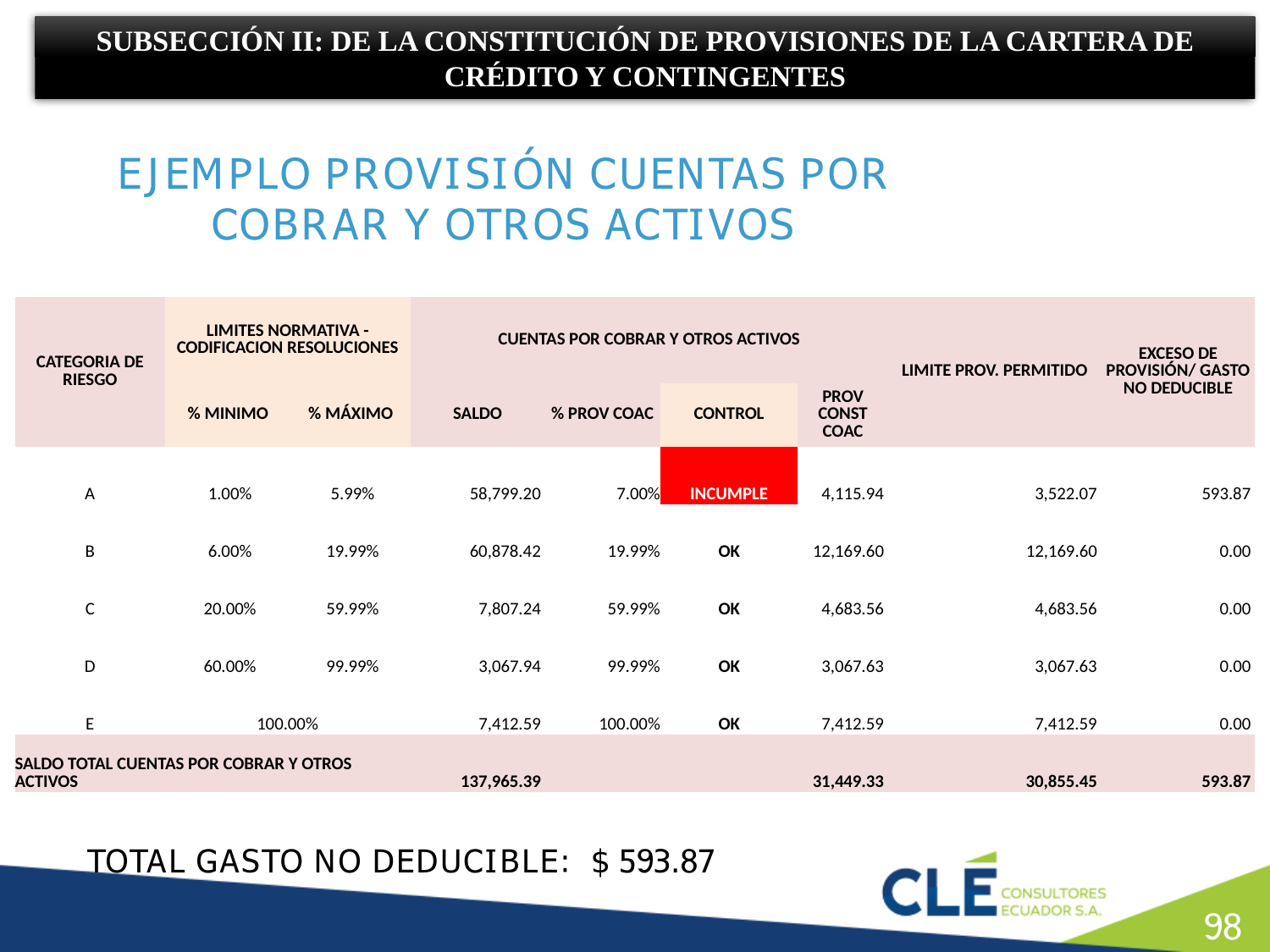

SUBSECCIÓN II: DE LA CONSTITUCIÓN DE PROVISIONES DE LA CARTERA DE CRÉDITO Y CONTINGENTES
EJEMPLO PROVISIÓN CUENTAS POR COBRAR Y OTROS ACTIVOS
| CATEGORIA DE RIESGO | LIMITES NORMATIVA - CODIFICACION RESOLUCIONES |  |  | CUENTAS POR COBRAR Y OTROS ACTIVOS |  |  |  | LIMITE PROV. PERMITIDO | EXCESO DE PROVISIÓN/ GASTO NO DEDUCIBLE |
| --- | --- | --- | --- | --- | --- | --- | --- | --- | --- |
|  | % MINIMO | % MÁXIMO | % MÁXIMO | SALDO | % PROV COAC | CONTROL | PROV CONST COAC |  |  |
| A | 1.00% | 5.99% | 5.99% | 58,799.20 | 7.00% | INCUMPLE | 4,115.94 | 3,522.07 | 593.87 |
| B | 6.00% | 19.99% | 19.99% | 60,878.42 | 19.99% | OK | 12,169.60 | 12,169.60 | 0.00 |
| C | 20.00% | 59.99% | 59.99% | 7,807.24 | 59.99% | OK | 4,683.56 | 4,683.56 | 0.00 |
| D | 60.00% | 99.99% | 99.99% | 3,067.94 | 99.99% | OK | 3,067.63 | 3,067.63 | 0.00 |
| E | 100.00% |  |  | 7,412.59 | 100.00% | OK | 7,412.59 | 7,412.59 | 0.00 |
| SALDO TOTAL CUENTAS POR COBRAR Y OTROS ACTIVOS |  |  |  | 137,965.39 |  |  | 31,449.33 | 30,855.45 | 593.87 |
TOTAL GASTO NO DEDUCIBLE:  $ 593.87
98